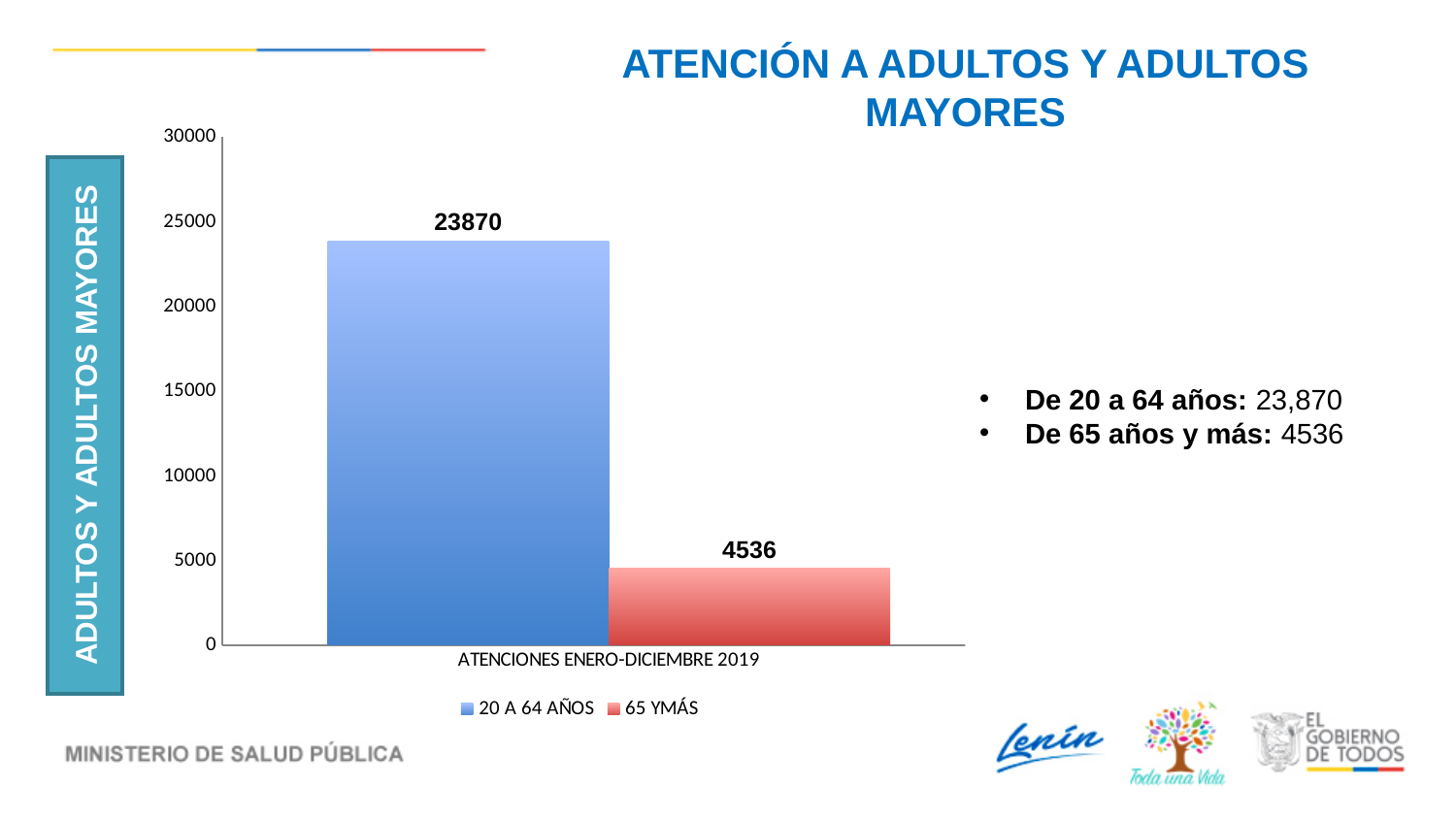

ATENCIÓN A ADULTOS Y ADULTOS MAYORES

### Chart

| Category | 20 A 64 AÑOS | 65 YMÁS |
|---|---|---|
| ATENCIONES ENERO-DICIEMBRE 2019 | 23870.0 | 4536.0 |
De 20 a 64 años: 23,870
De 65 años y más: 4536
ADULTOS Y ADULTOS MAYORES